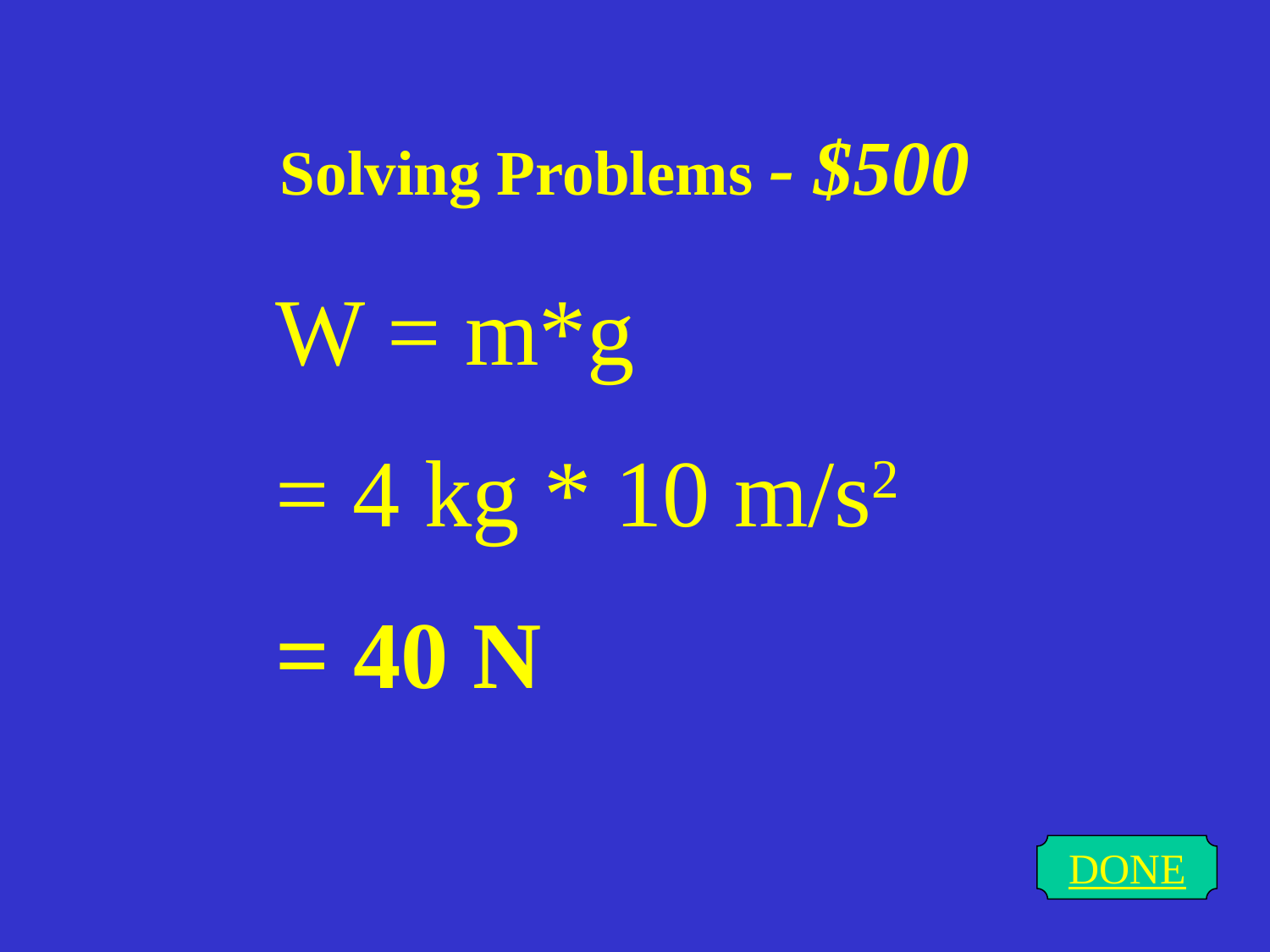

# Solving Problems - $500
W = m*g
= 4 kg * 10 m/s2
= 40 N

DONE